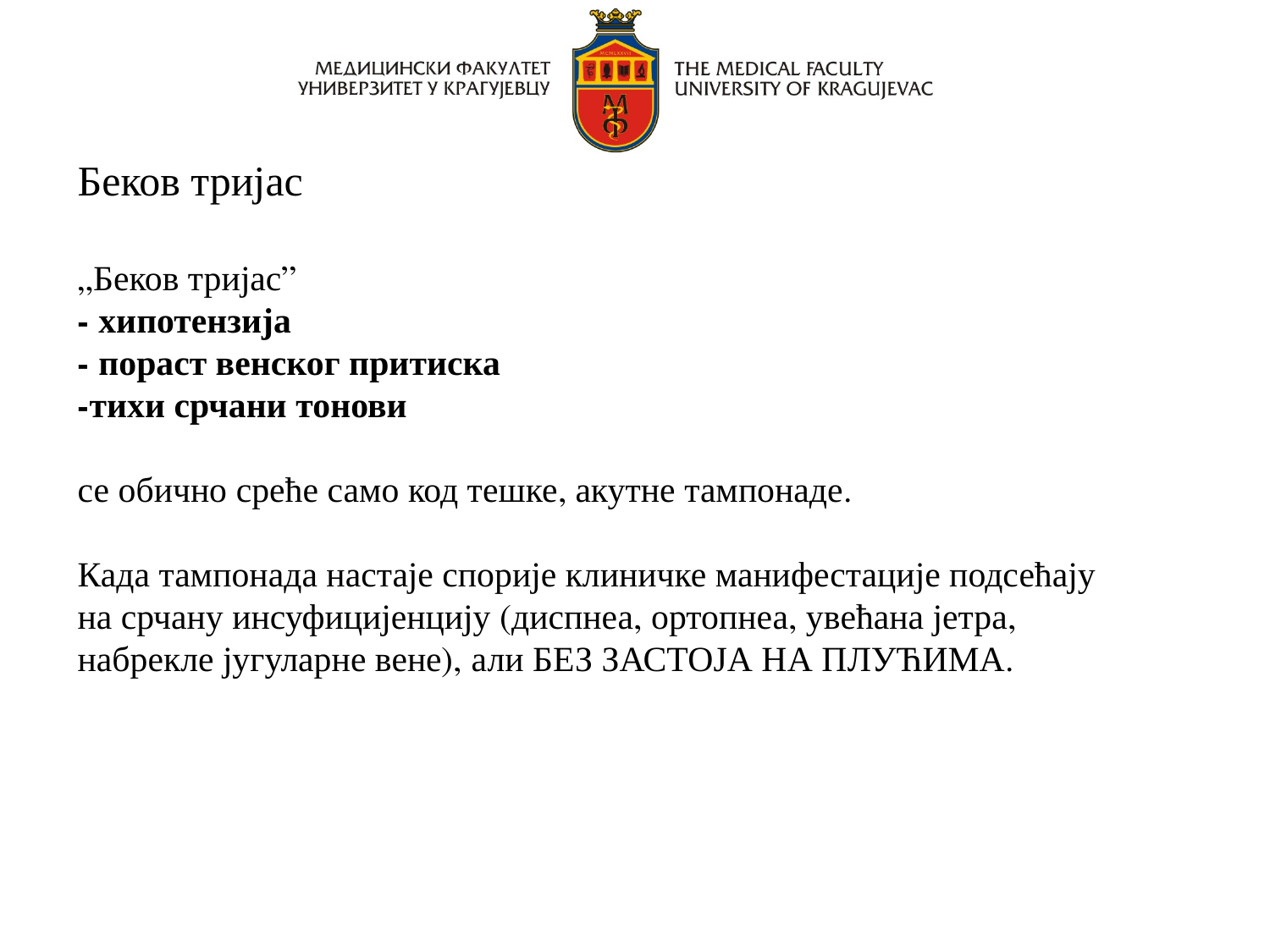

# Беков тријас „Беков тријас” - хипотензија - пораст венског притиска -тихи срчани тонови се обично среће само код тешке, акутне тампонаде. Када тампонада настаје спорије клиничке манифестације подсећају на срчану инсуфицијенцију (диспнеа, ортопнеа, увећана јетра, набрекле југуларне вене), али БЕЗ ЗАСТОЈА НА ПЛУЋИМА.